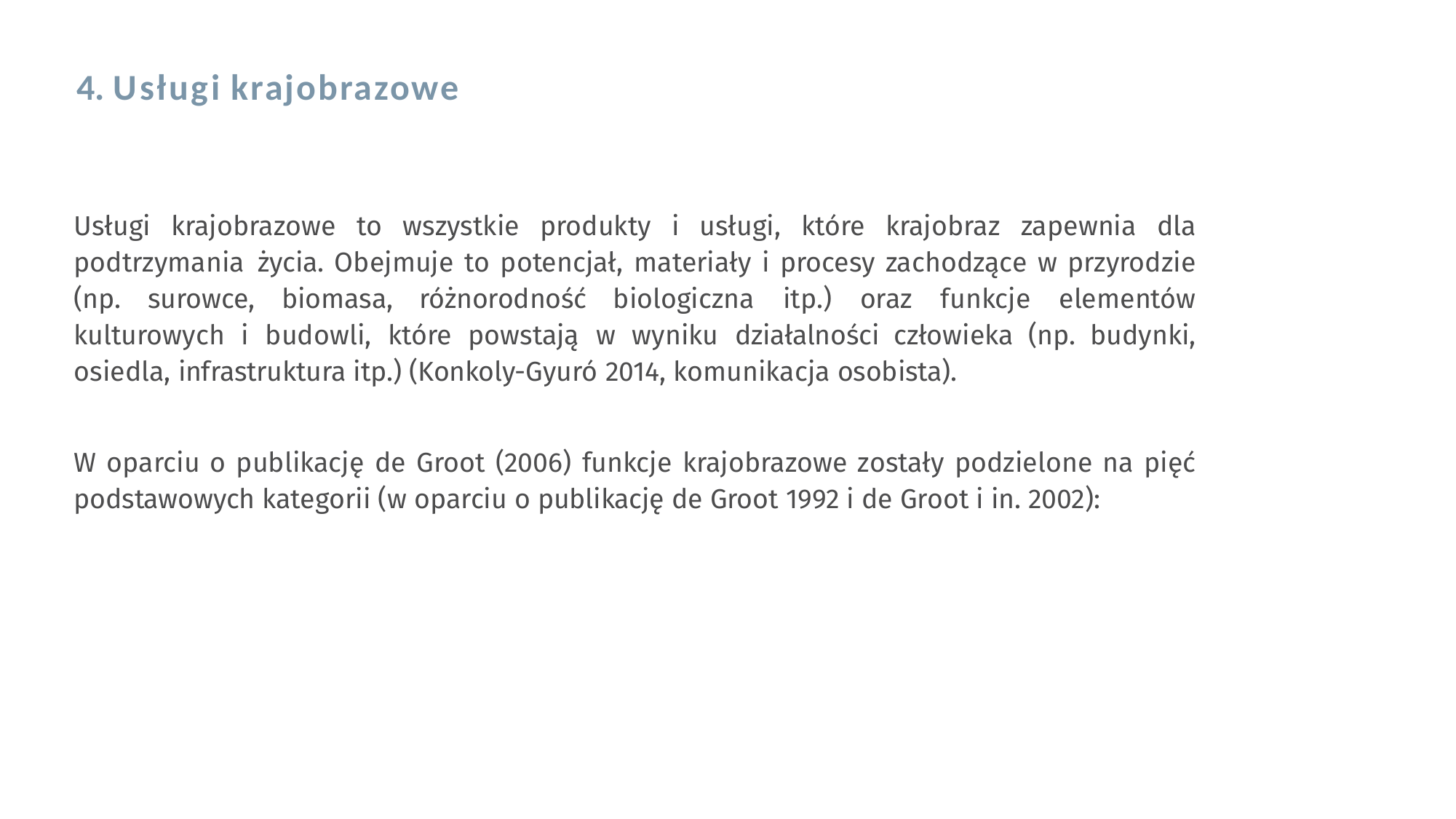

4. Usługi krajobrazowe
Usługi krajobrazowe to wszystkie produkty i usługi, które krajobraz zapewnia dla podtrzymania życia. Obejmuje to potencjał, materiały i procesy zachodzące w przyrodzie (np. surowce, biomasa, różnorodność biologiczna itp.) oraz funkcje elementów kulturowych i budowli, które powstają w wyniku działalności człowieka (np. budynki, osiedla, infrastruktura itp.) (Konkoly-Gyuró 2014, komunikacja osobista).

W oparciu o publikację de Groot (2006) funkcje krajobrazowe zostały podzielone na pięć podstawowych kategorii (w oparciu o publikację de Groot 1992 i de Groot i in. 2002):